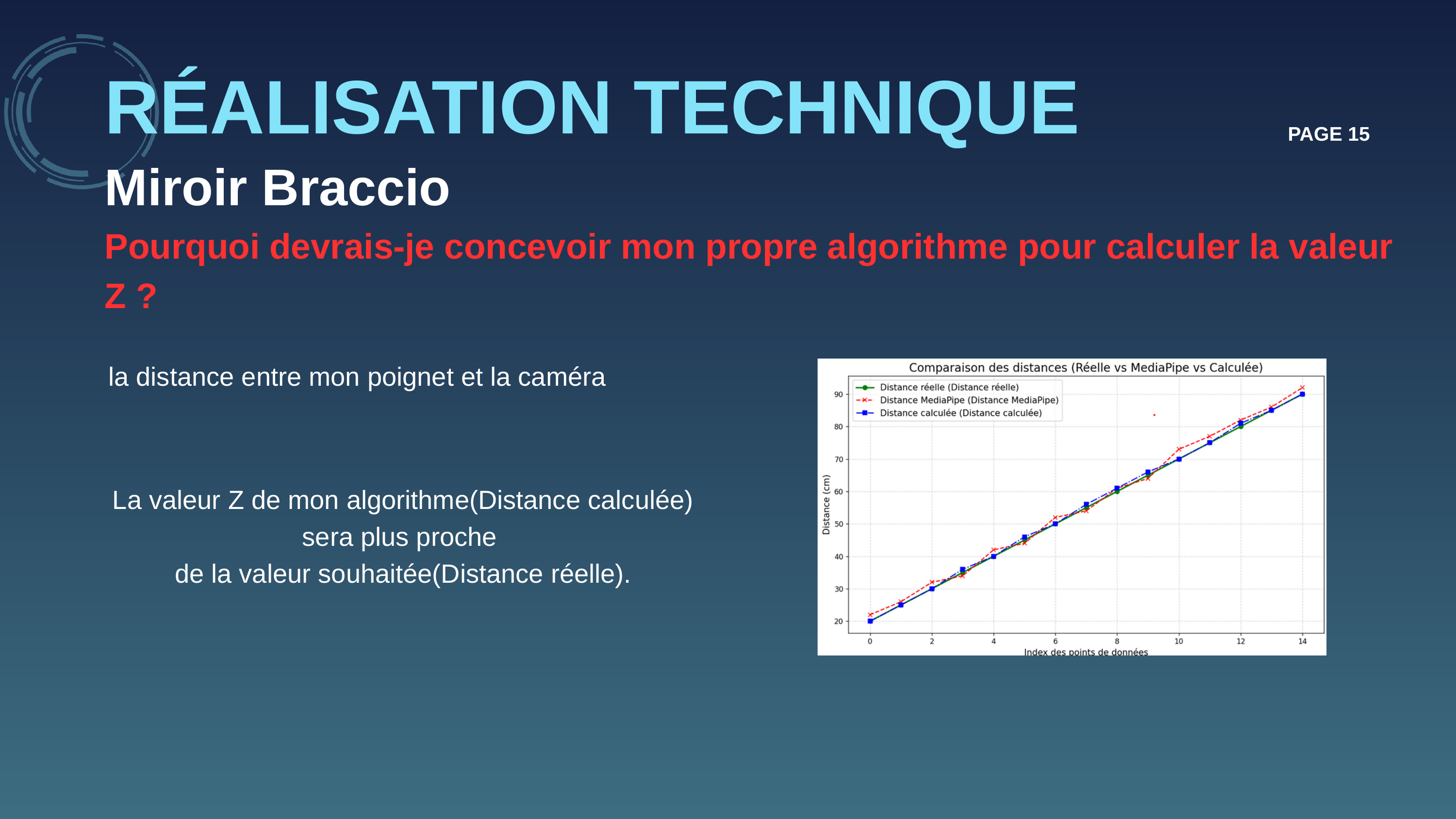

RÉALISATION TECHNIQUE
PAGE 15
Miroir Braccio
Pourquoi devrais-je concevoir mon propre algorithme pour calculer la valeur Z ?
la distance entre mon poignet et la caméra

La valeur Z de mon algorithme(Distance calculée)
sera plus proche
de la valeur souhaitée(Distance réelle).